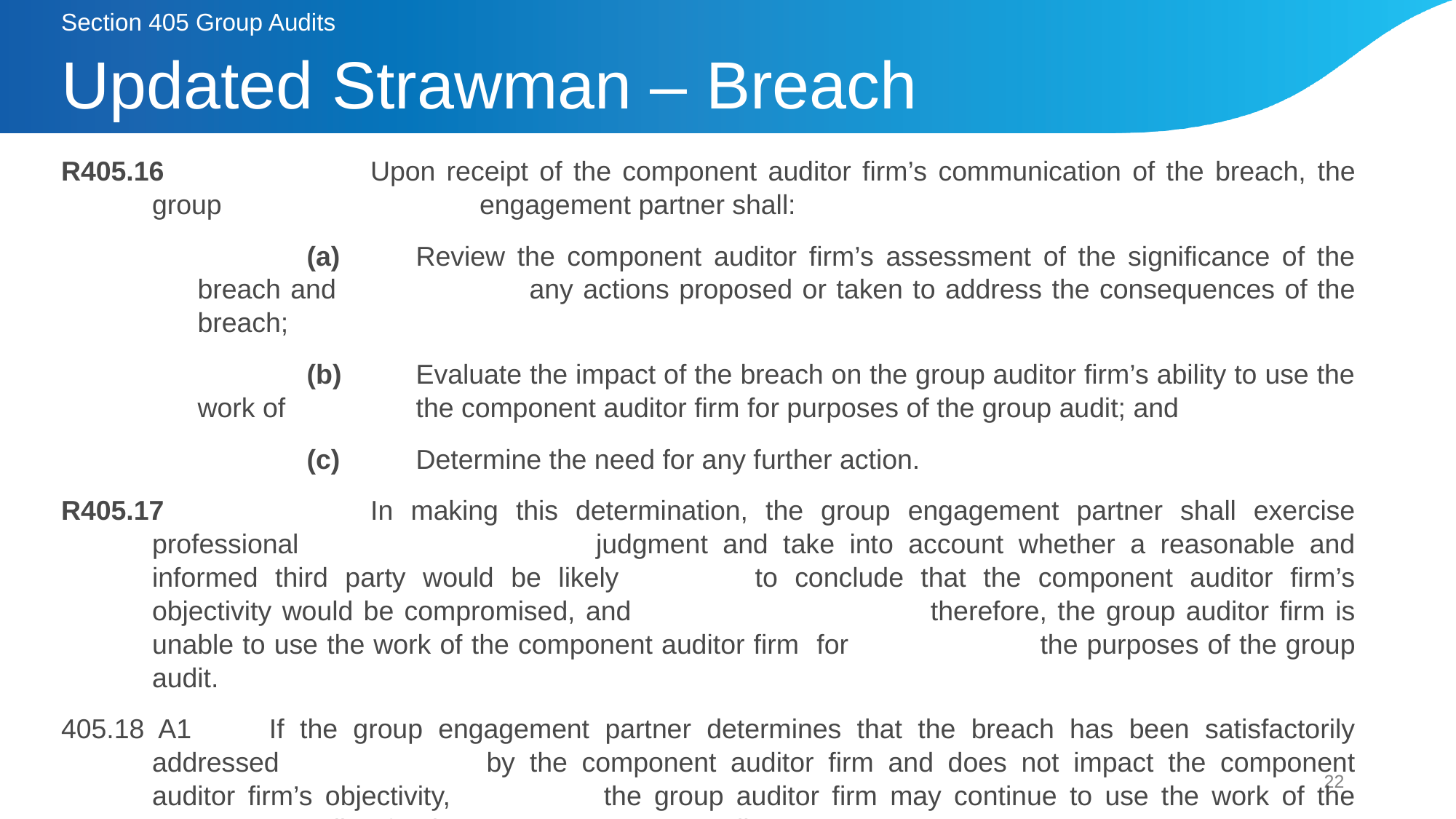

Section 405 Group Audits
# Updated Strawman – Breach
R405.16		Upon receipt of the component auditor firm’s communication of the breach, the group 			engagement partner shall:
		(a)	Review the component auditor firm’s assessment of the significance of the breach and 		any actions proposed or taken to address the consequences of the breach;
		(b)	Evaluate the impact of the breach on the group auditor firm’s ability to use the work of 		the component auditor firm for purposes of the group audit; and
		(c)	Determine the need for any further action.
R405.17		In making this determination, the group engagement partner shall exercise professional 			judgment and take into account whether a reasonable and informed third party would be likely 		to conclude that the component auditor firm’s objectivity would be compromised, and 			therefore, the group auditor firm is unable to use the work of the component auditor firm  for 		the purposes of the group audit.
405.18 A1	If the group engagement partner determines that the breach has been satisfactorily addressed 		by the component auditor firm and does not impact the component auditor firm’s objectivity, 		the group auditor firm may continue to use the work of the component auditor for the group 		audit.
22